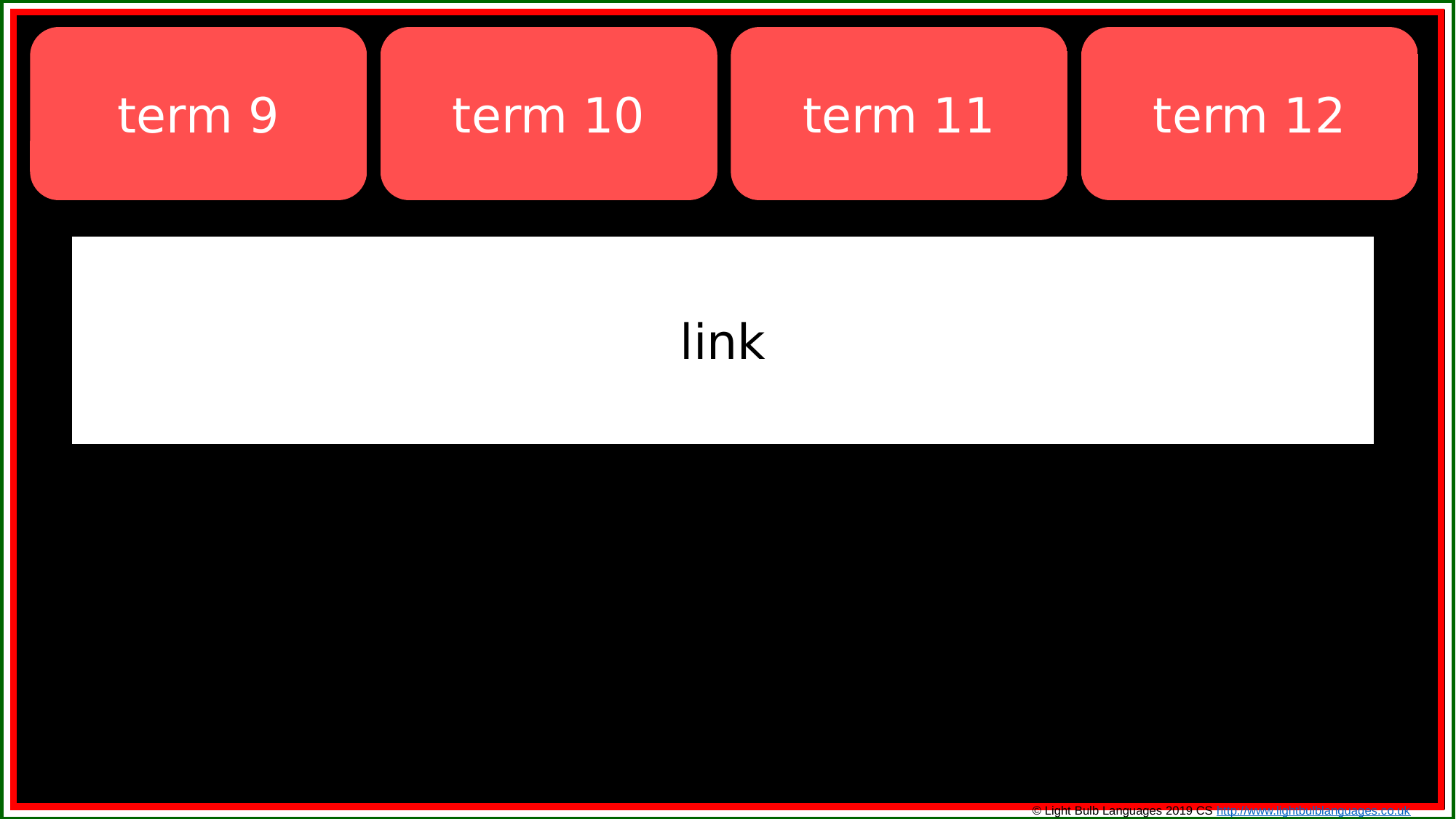

term 9
term 10
term 11
term 12
link
© Light Bulb Languages 2019 CS http://www.lightbulblanguages.co.uk